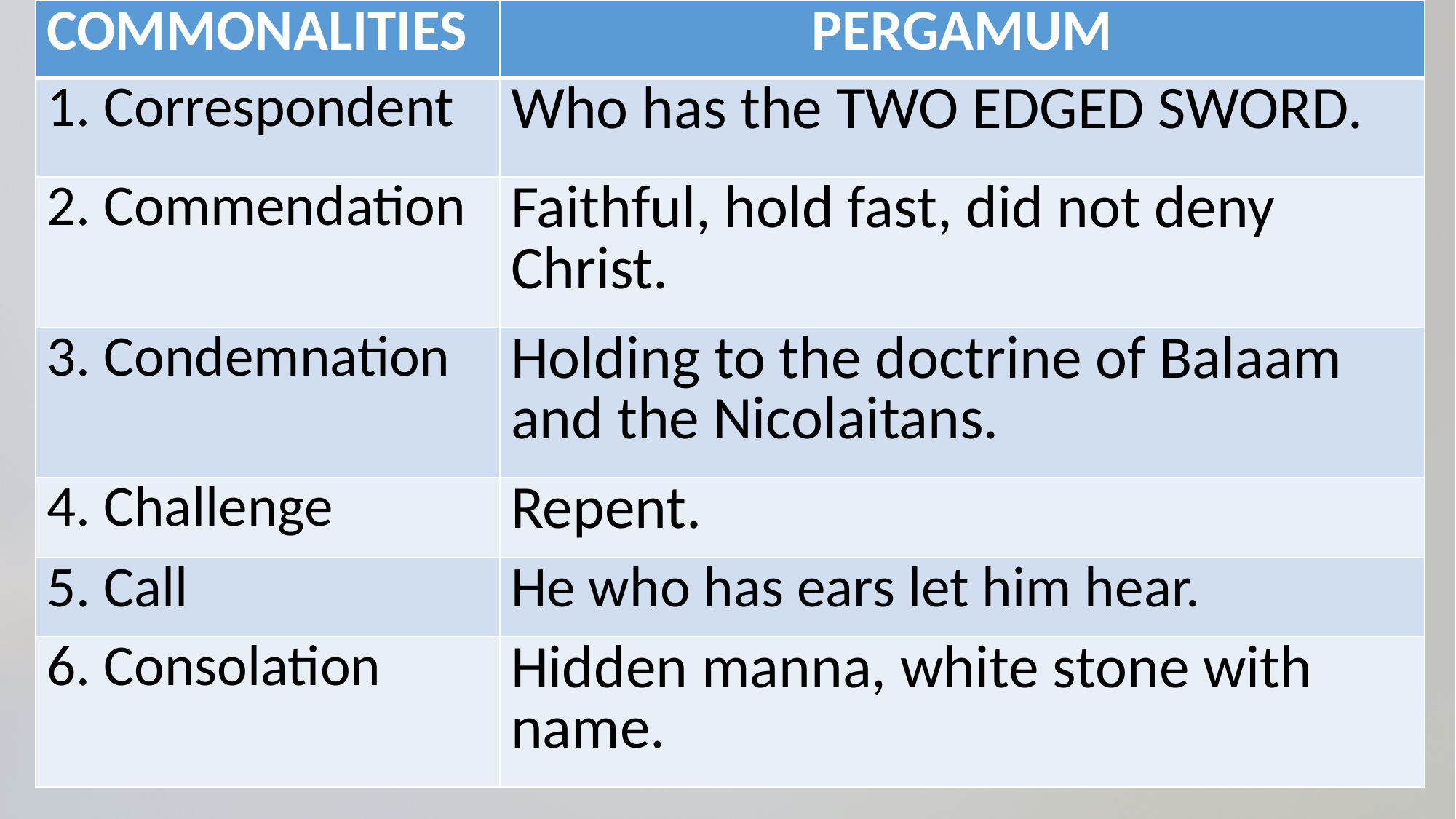

| COMMONALITIES | PERGAMUM |
| --- | --- |
| 1. Correspondent | Who has the TWO EDGED SWORD. |
| 2. Commendation | Faithful, hold fast, did not deny Christ. |
| 3. Condemnation | Holding to the doctrine of Balaam and the Nicolaitans. |
| 4. Challenge | Repent. |
| 5. Call | He who has ears let him hear. |
| 6. Consolation | Hidden manna, white stone with name. |